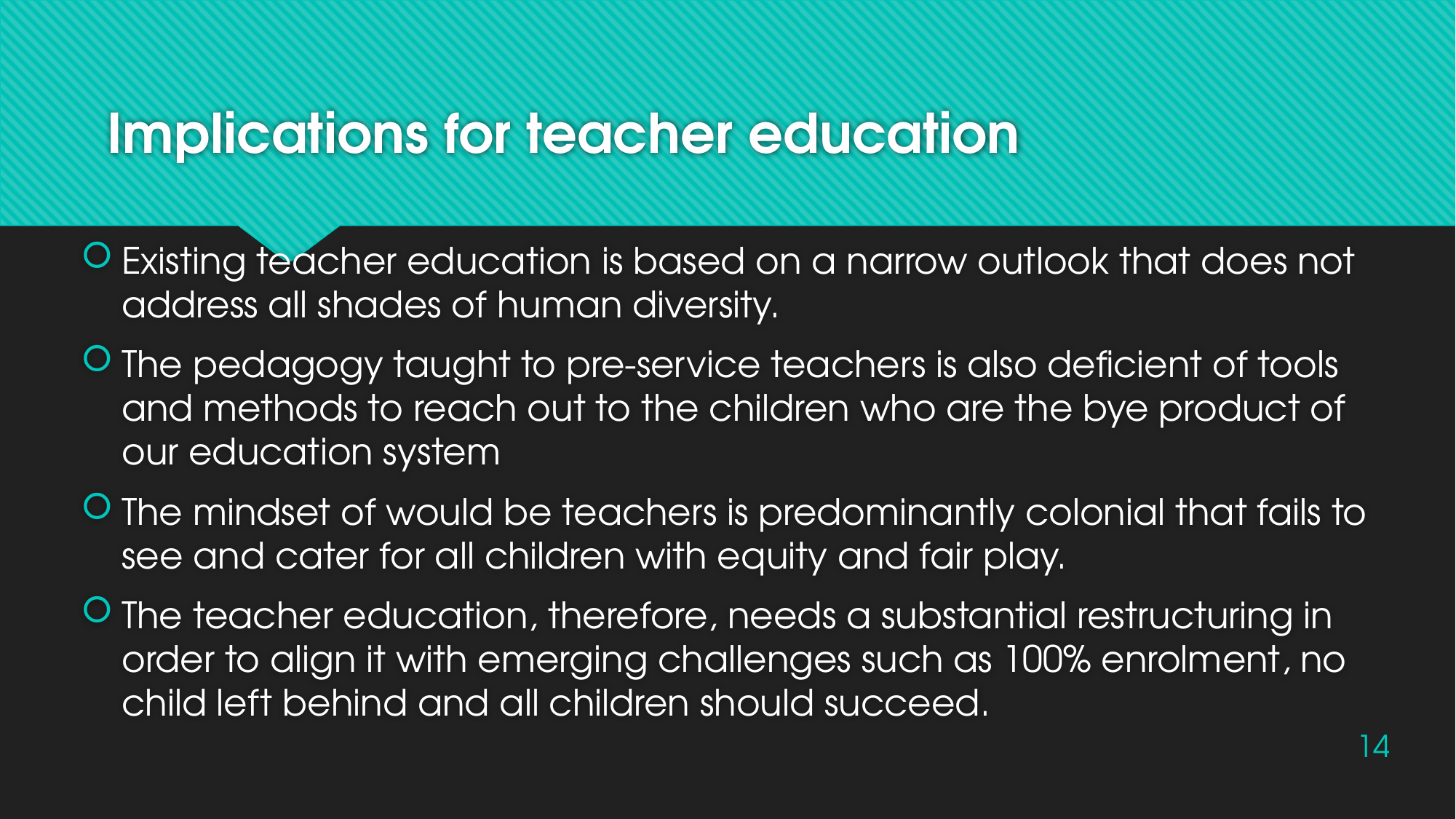

# Implications for teacher education
Existing teacher education is based on a narrow outlook that does not address all shades of human diversity.
The pedagogy taught to pre-service teachers is also deficient of tools and methods to reach out to the children who are the bye product of our education system
The mindset of would be teachers is predominantly colonial that fails to see and cater for all children with equity and fair play.
The teacher education, therefore, needs a substantial restructuring in order to align it with emerging challenges such as 100% enrolment, no child left behind and all children should succeed.

14